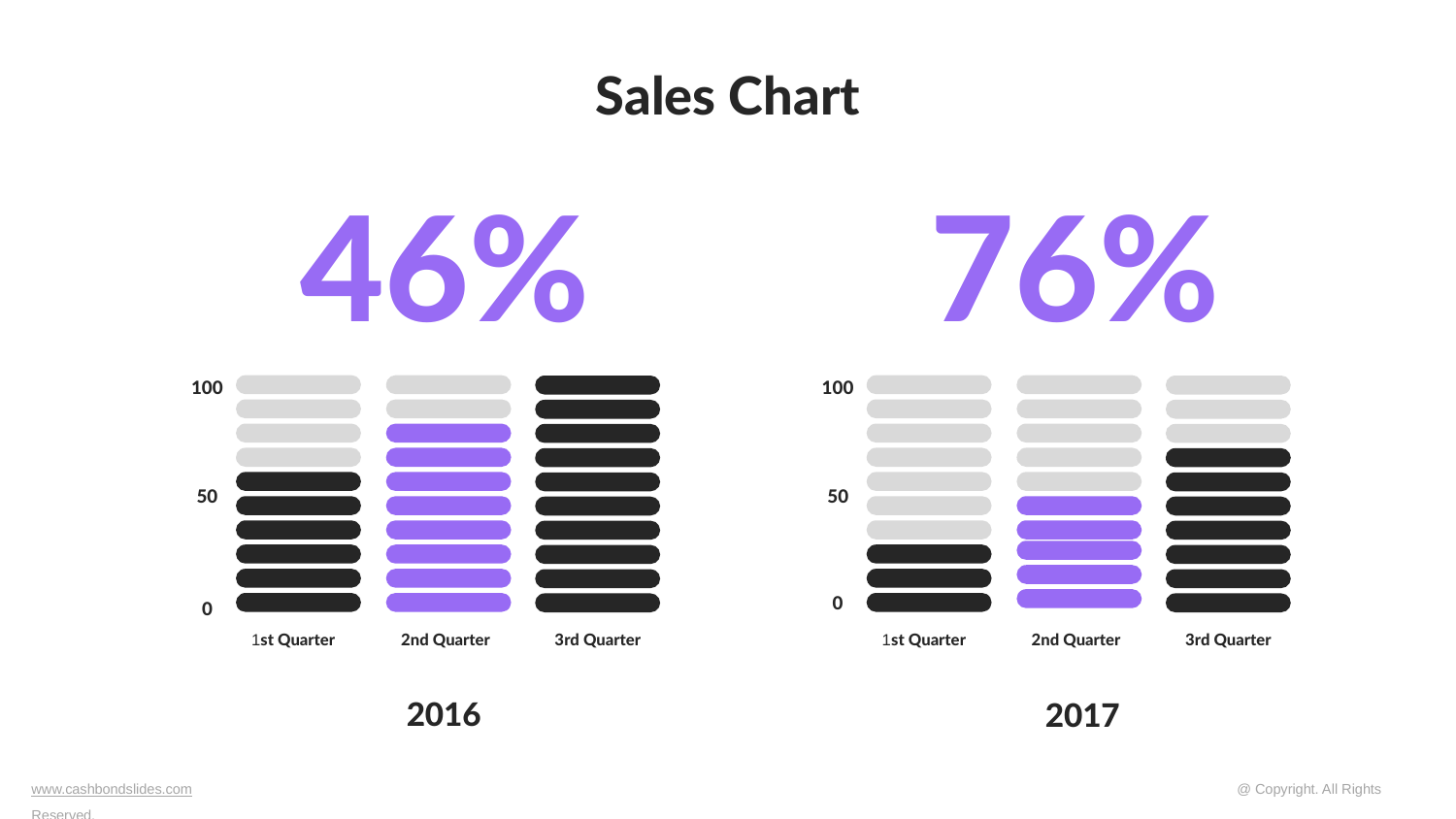

Sales Chart
46%
100

50
0
1st Quarter
2nd Quarter
3rd Quarter
2016
76%
100

50
0
1st Quarter
2nd Quarter
3rd Quarter
2017
www.cashbondslides.com	                                                                                                			                                                @ Copyright. All Rights Reserved.